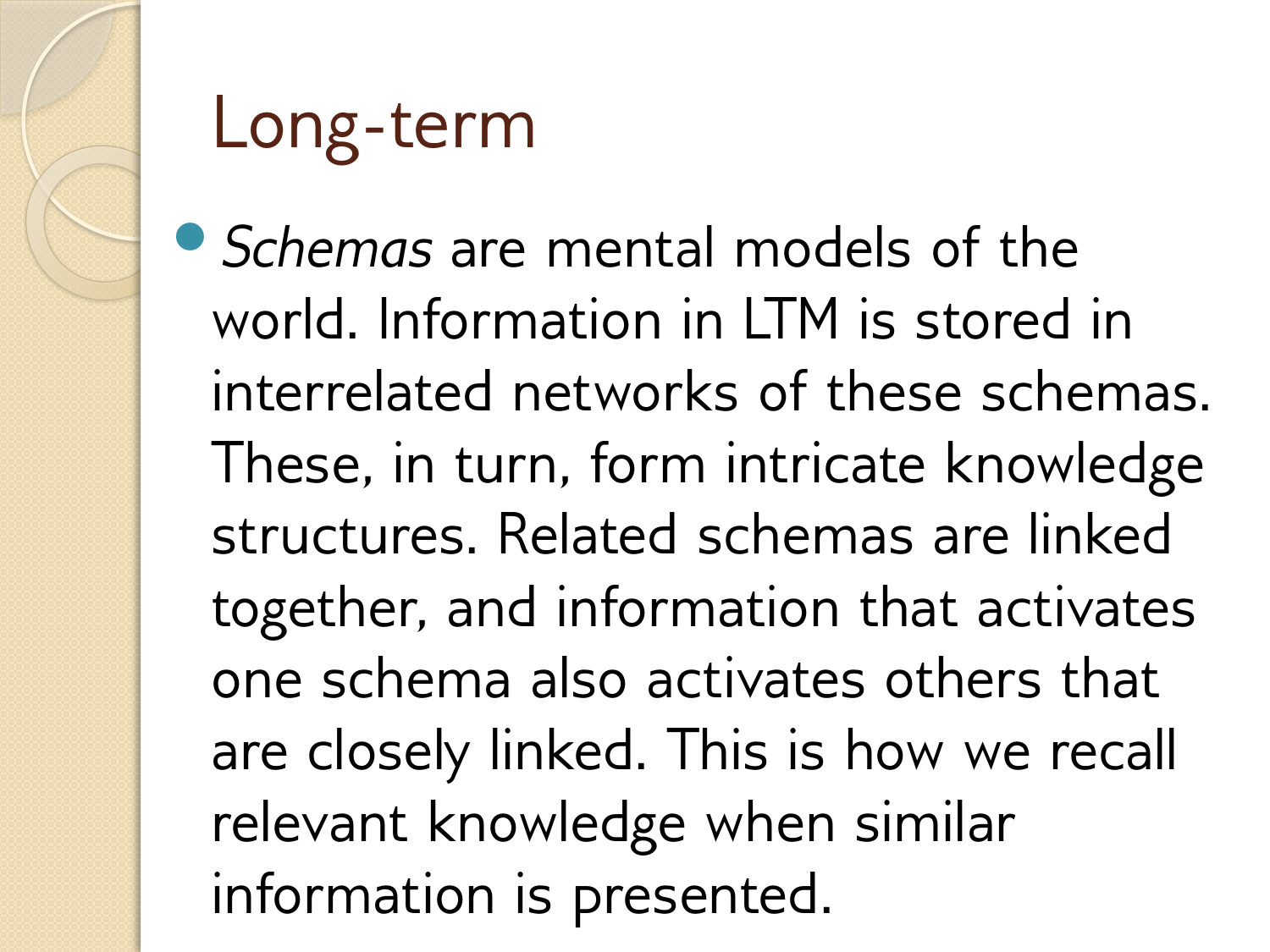

# Long-term
Schemas are mental models of the world. Information in LTM is stored in interrelated networks of these schemas. These, in turn, form intricate knowledge structures. Related schemas are linked together, and information that activates one schema also activates others that are closely linked. This is how we recall relevant knowledge when similar information is presented.